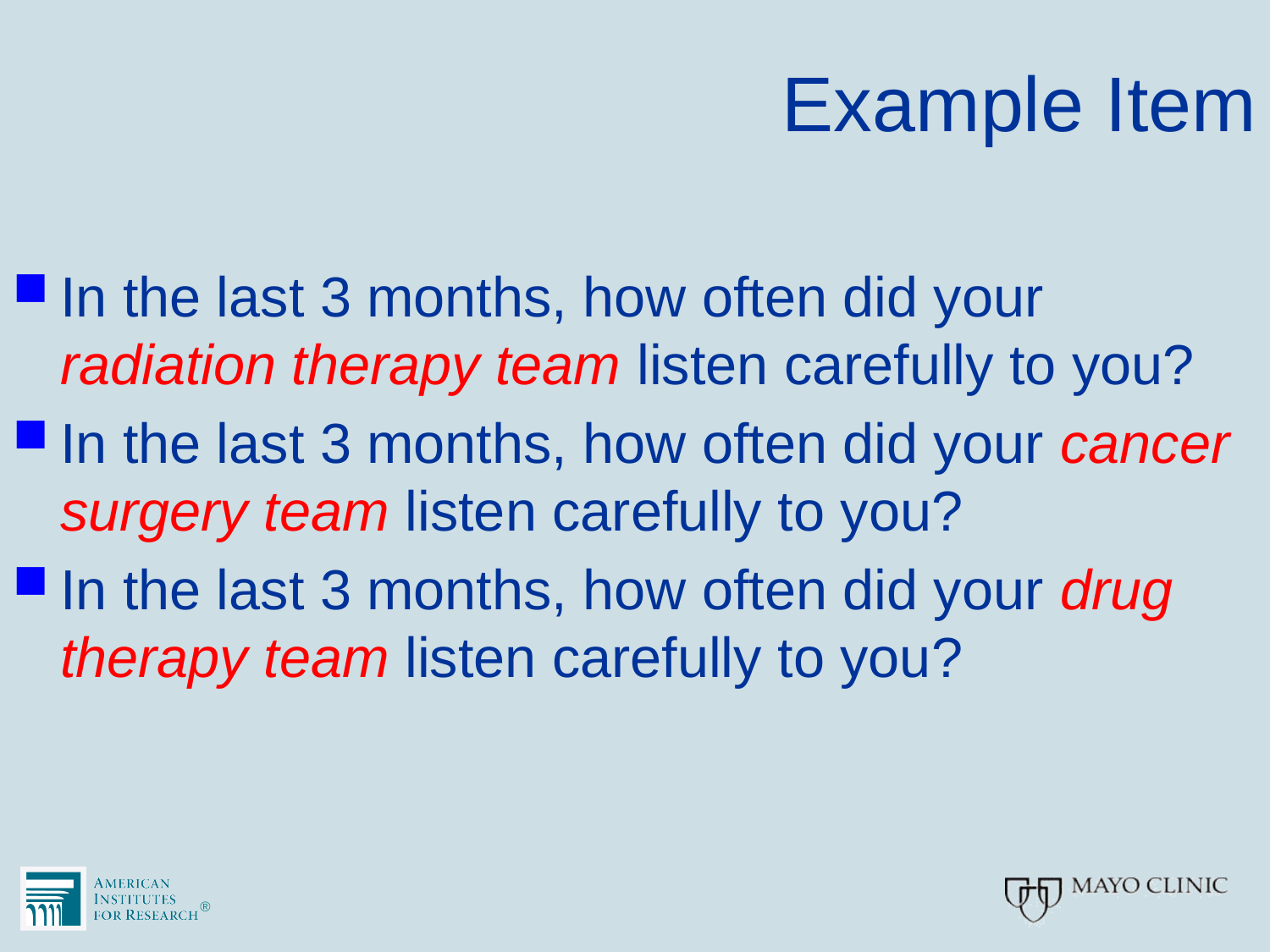

# Example Item
In the last 3 months, how often did your radiation therapy team listen carefully to you?
In the last 3 months, how often did your cancer surgery team listen carefully to you?
In the last 3 months, how often did your drug therapy team listen carefully to you?